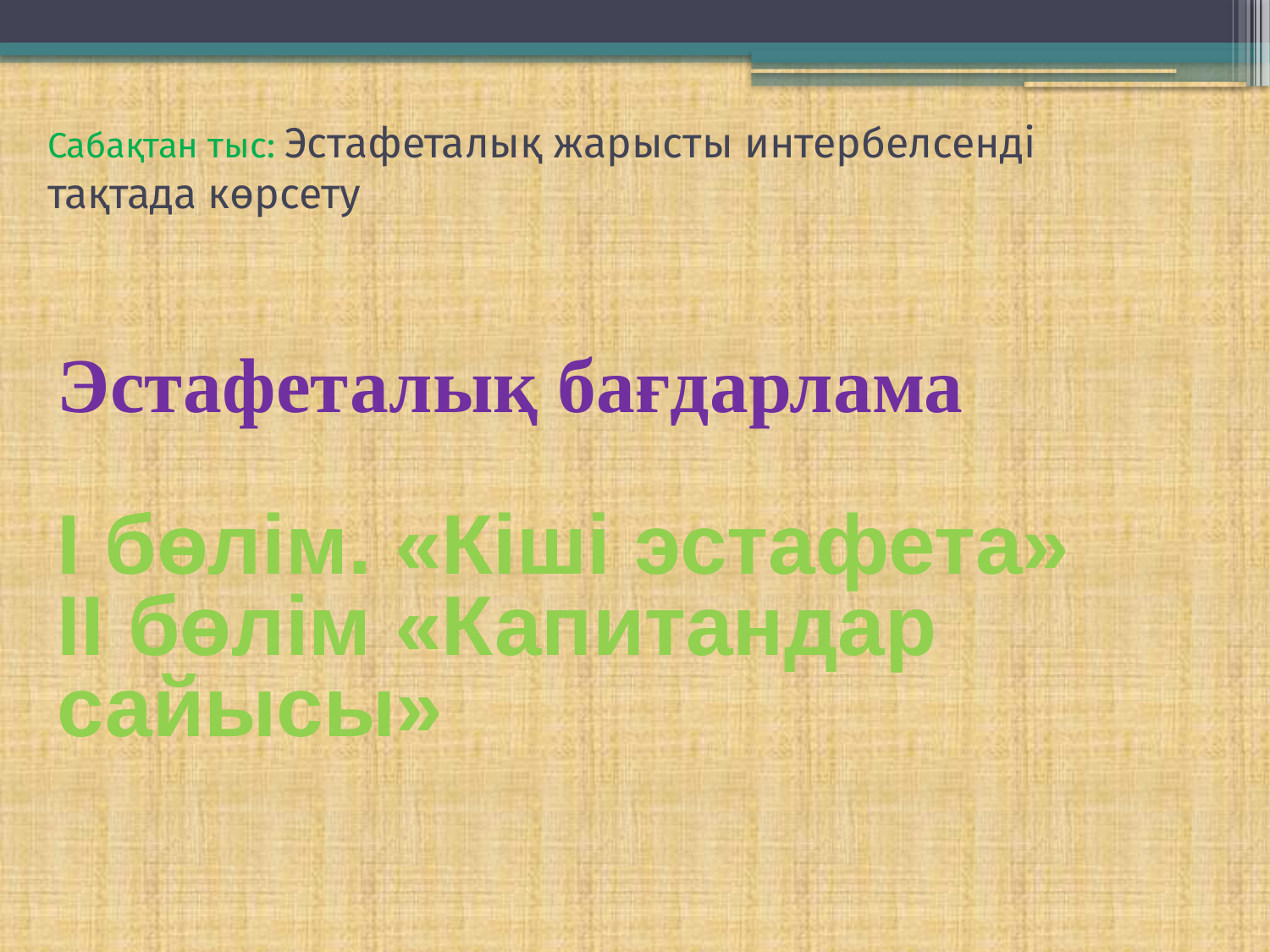

# Сабақтан тыс: Эстафеталық жарысты интербелсенді тақтада көрсету

Эстафеталық бағдарлама

І бөлім. «Кіші эстафета»
ІІ бөлім «Капитандар сайысы»